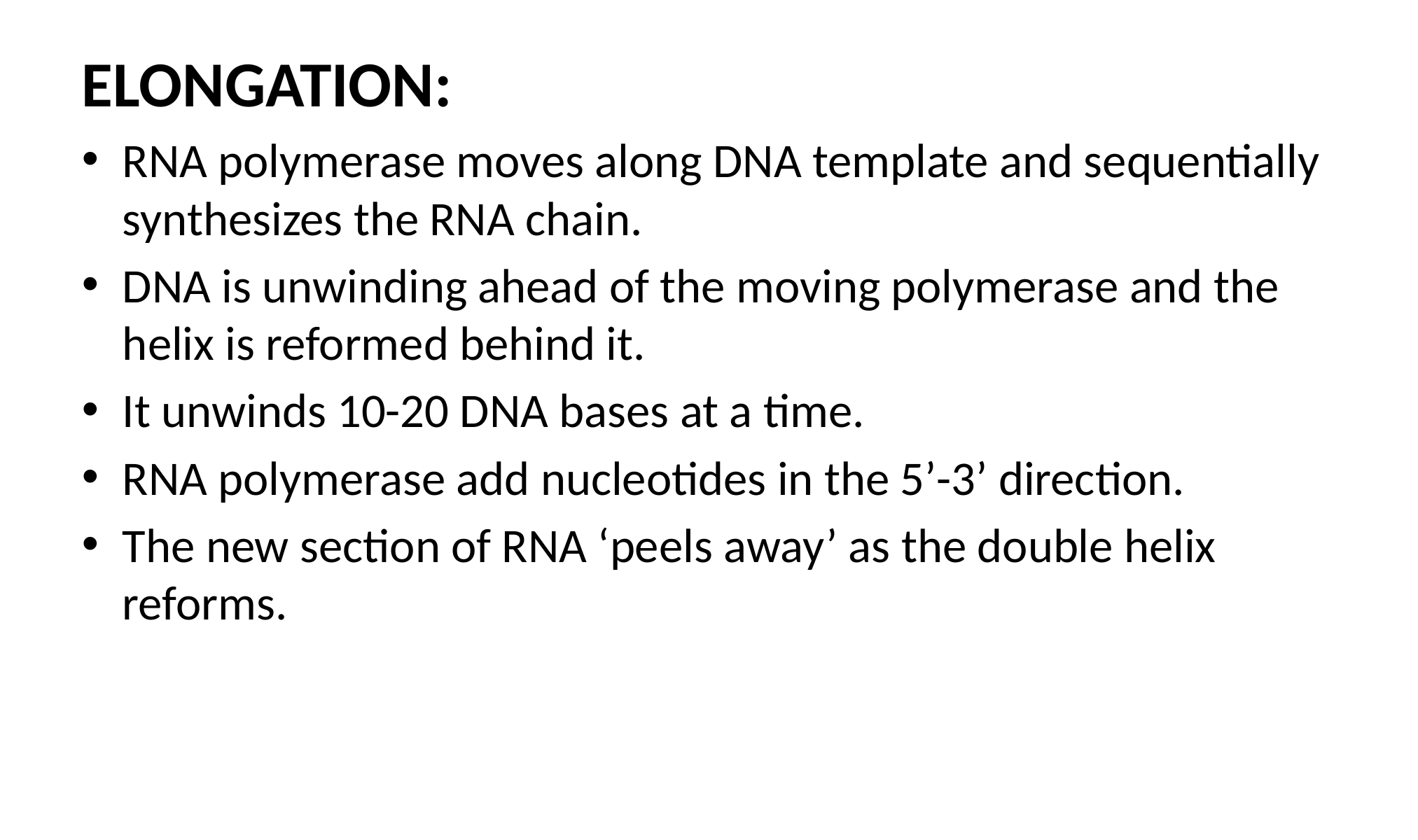

ELONGATION:
RNA polymerase moves along DNA template and sequentially synthesizes the RNA chain.
DNA is unwinding ahead of the moving polymerase and the helix is reformed behind it.
It unwinds 10-20 DNA bases at a time.
RNA polymerase add nucleotides in the 5’-3’ direction.
The new section of RNA ‘peels away’ as the double helix reforms.